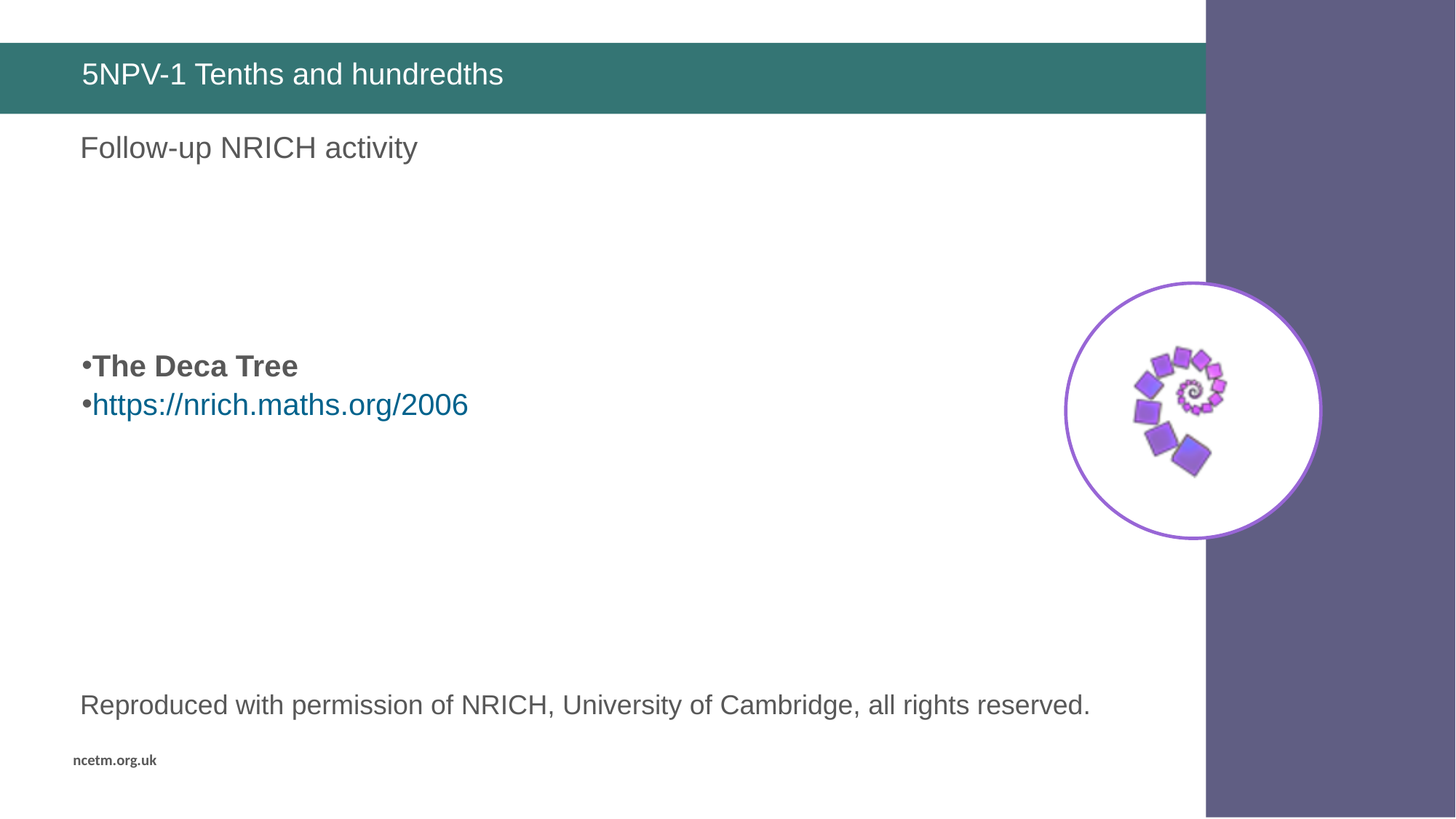

# 5NPV-1 Tenths and hundredths

The Deca Tree
https://nrich.maths.org/2006